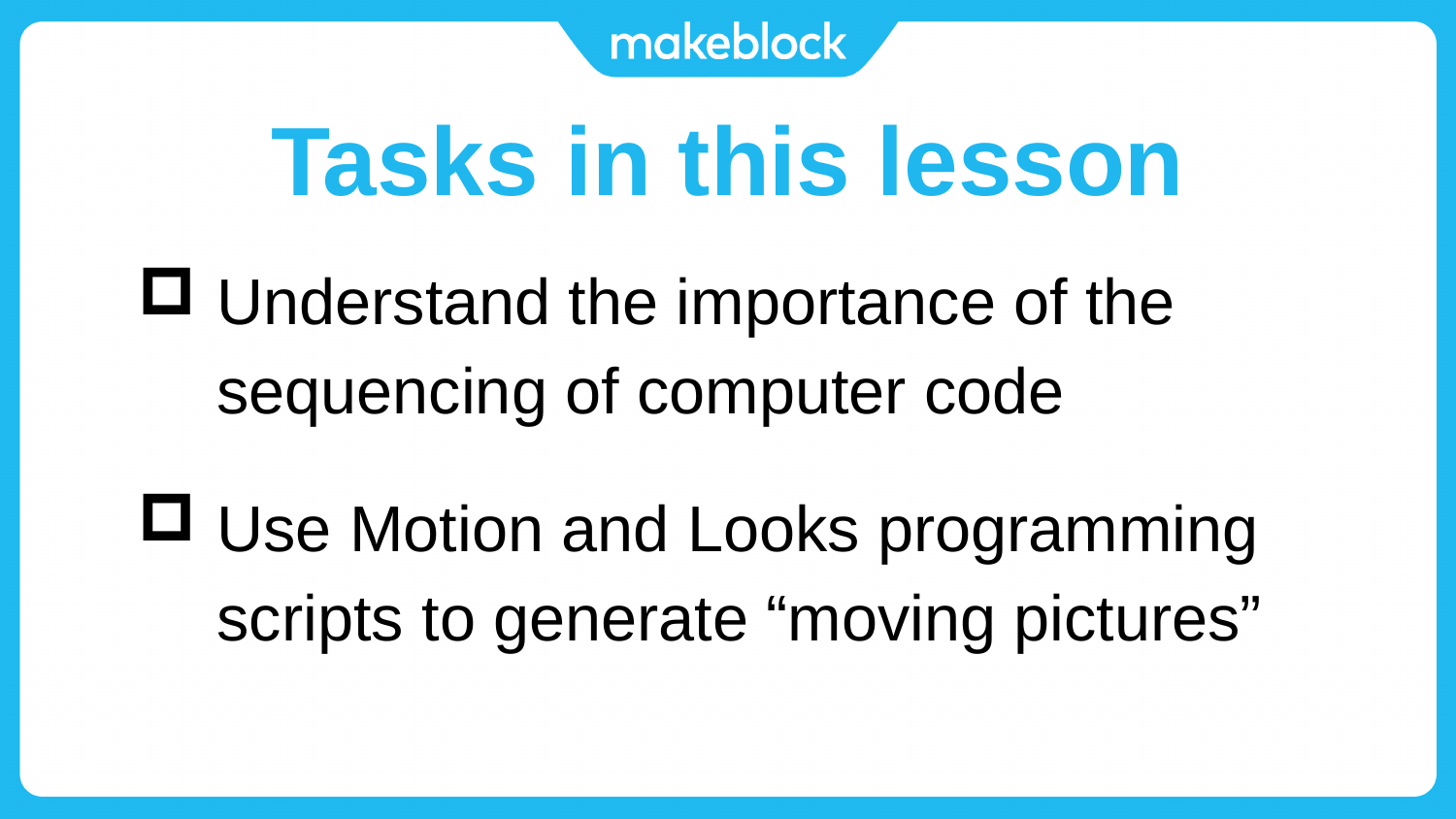

# Tasks in this lesson
 Understand the importance of the
 sequencing of computer code
 Use Motion and Looks programming
 scripts to generate “moving pictures”